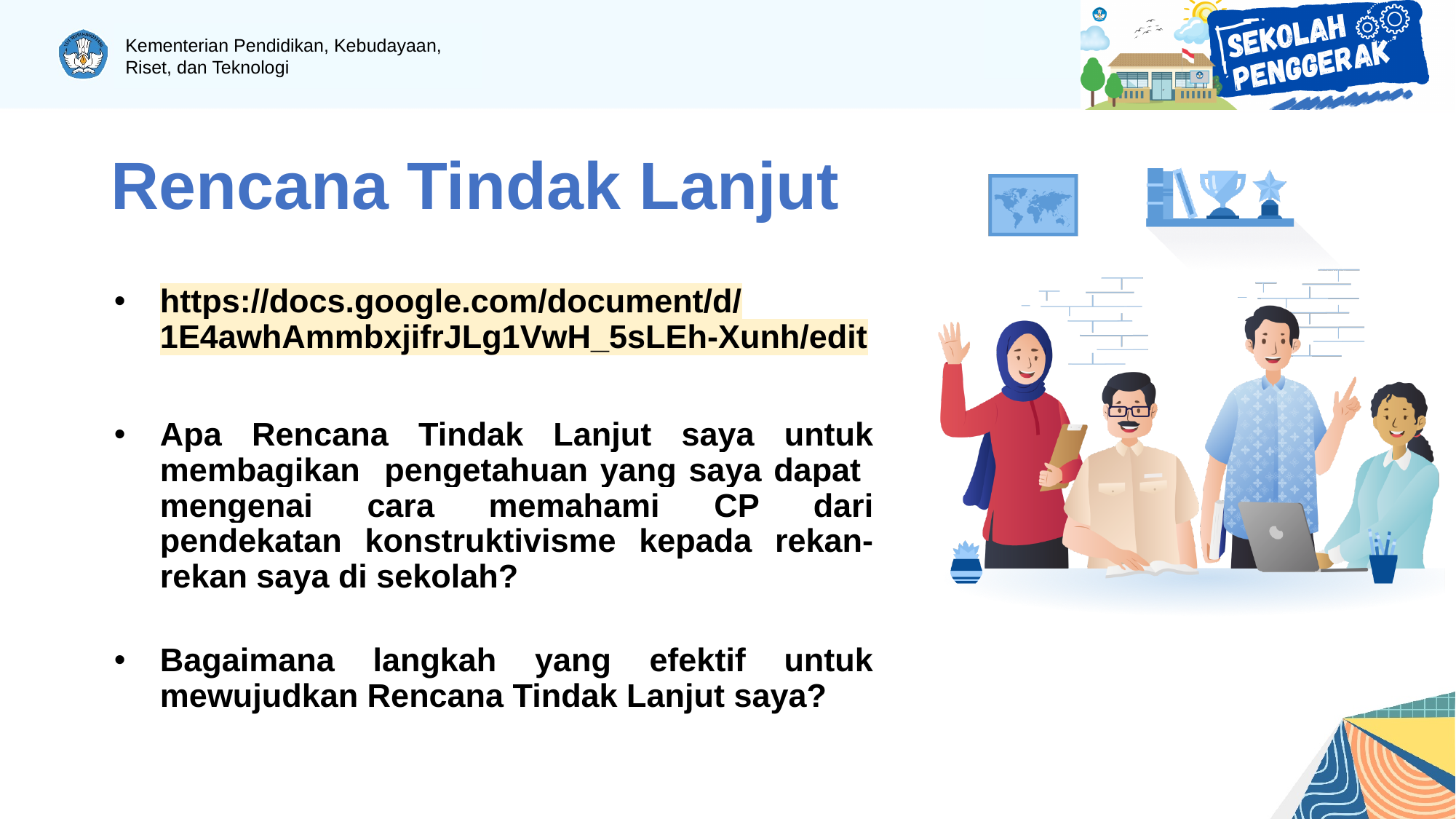

# Rencana Tindak Lanjut
https://docs.google.com/document/d/1E4awhAmmbxjifrJLg1VwH_5sLEh-Xunh/edit

Apa Rencana Tindak Lanjut saya untuk membagikan  pengetahuan yang saya dapat  mengenai cara memahami CP dari pendekatan konstruktivisme kepada rekan-rekan saya di sekolah?

Bagaimana langkah yang efektif untuk mewujudkan Rencana Tindak Lanjut saya?